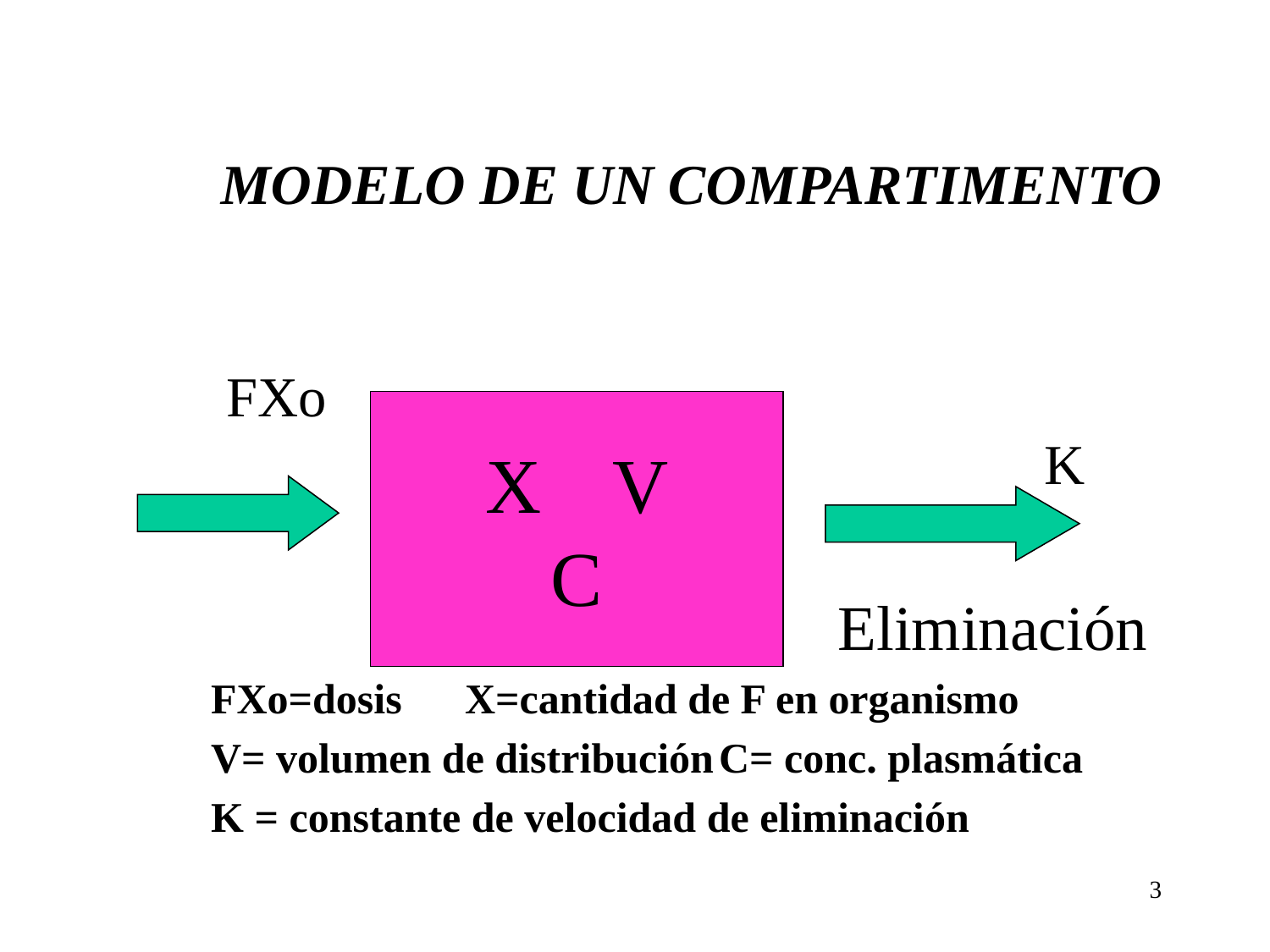

MODELO DE UN COMPARTIMENTO

     FXo                    				   		          				K

                                           Eliminación
FXo=dosis	X=cantidad de F en organismo
V= volumen de distribución	C= conc. plasmática
K = constante de velocidad de eliminación
X	V
    C

3